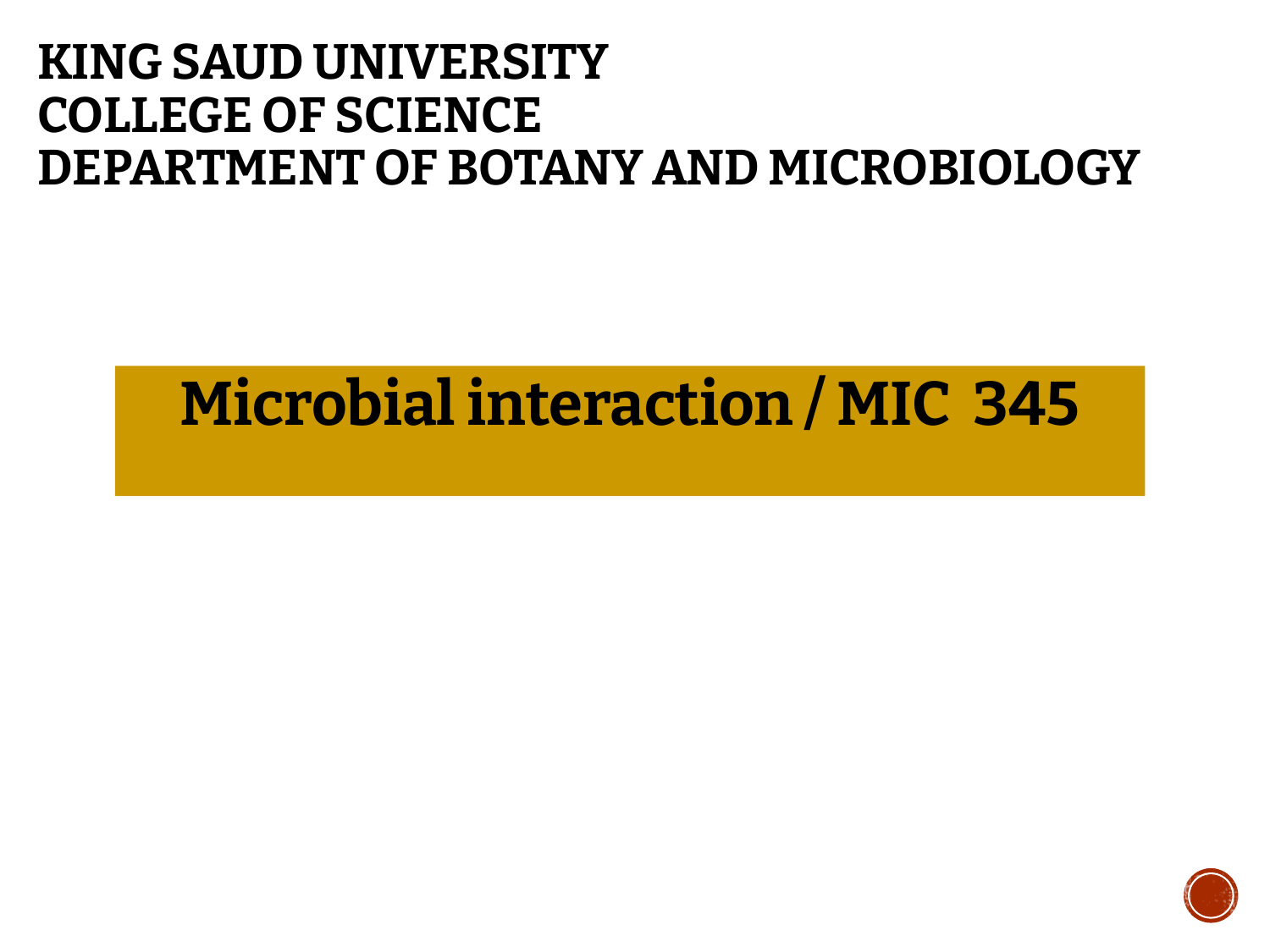

# King Saud University College of Science Department of Botany and Microbiology
Microbial interaction / MIC  345